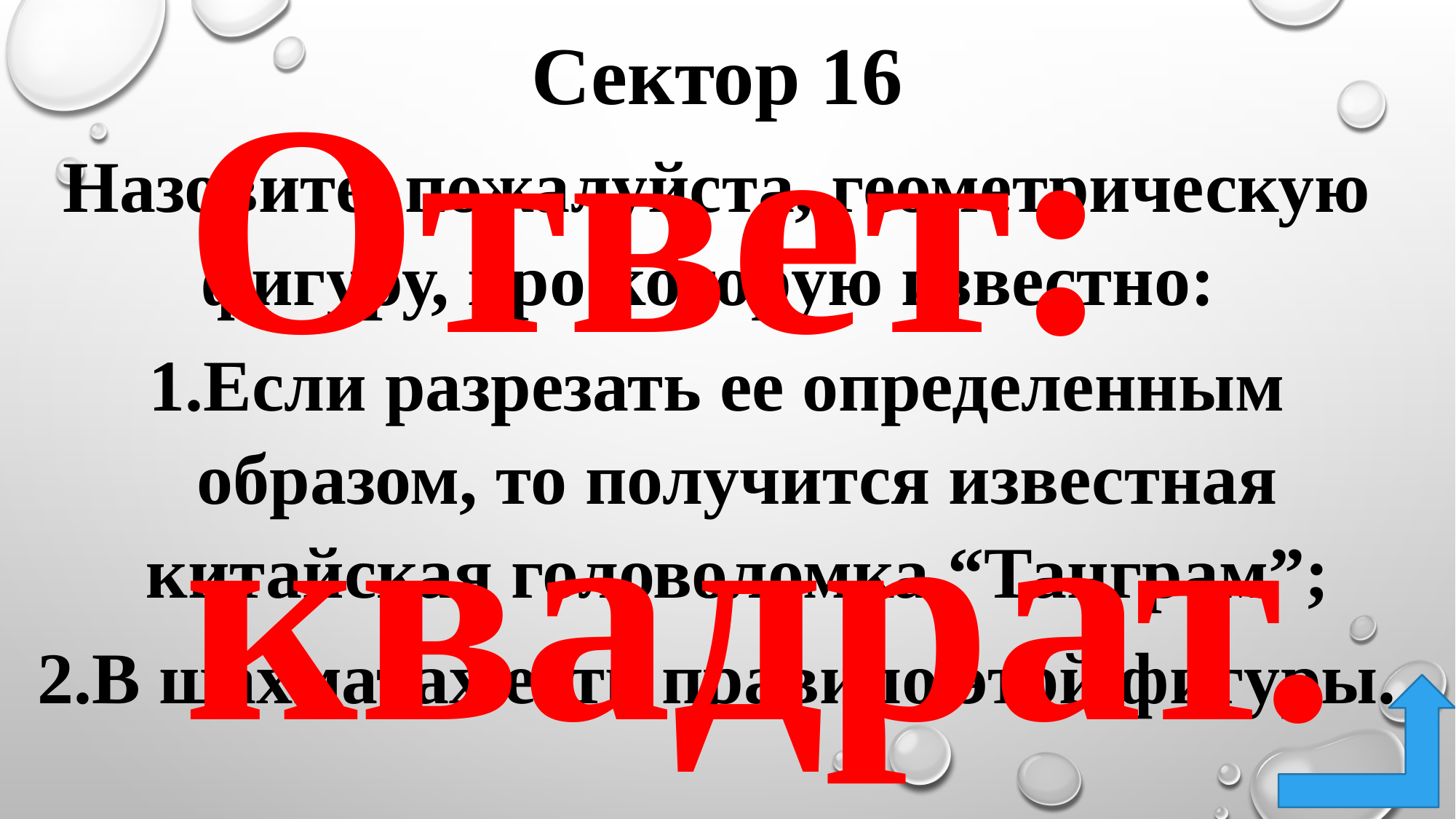

Ответ: квадрат.
Сектор 16
Назовите, пожалуйста, геометрическую фигуру, про которую известно:
Если разрезать ее определенным образом, то получится известная китайская головоломка “Танграм”;
В шахматах есть правило этой фигуры.